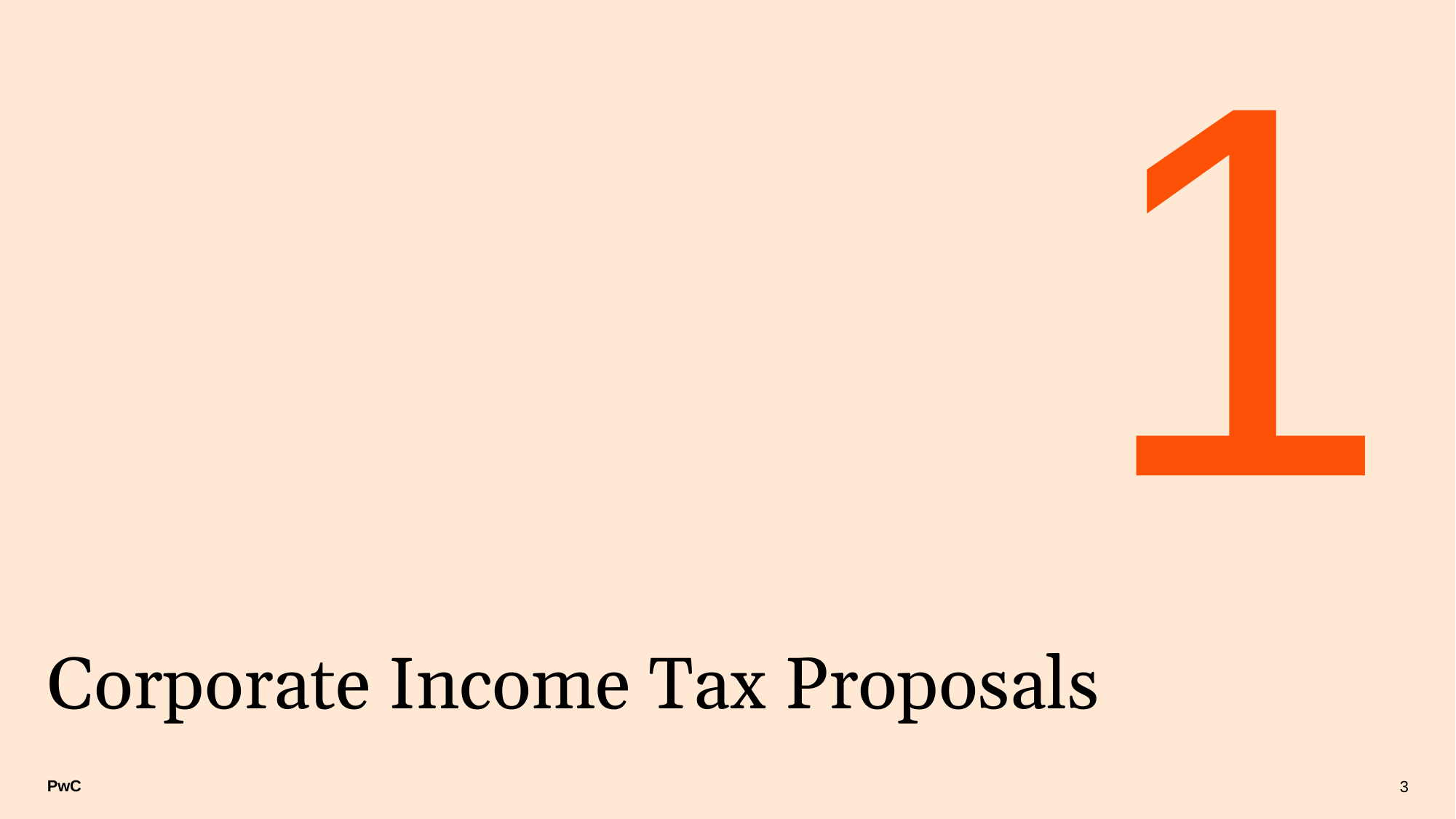

1
# Corporate Income Tax Proposals
3